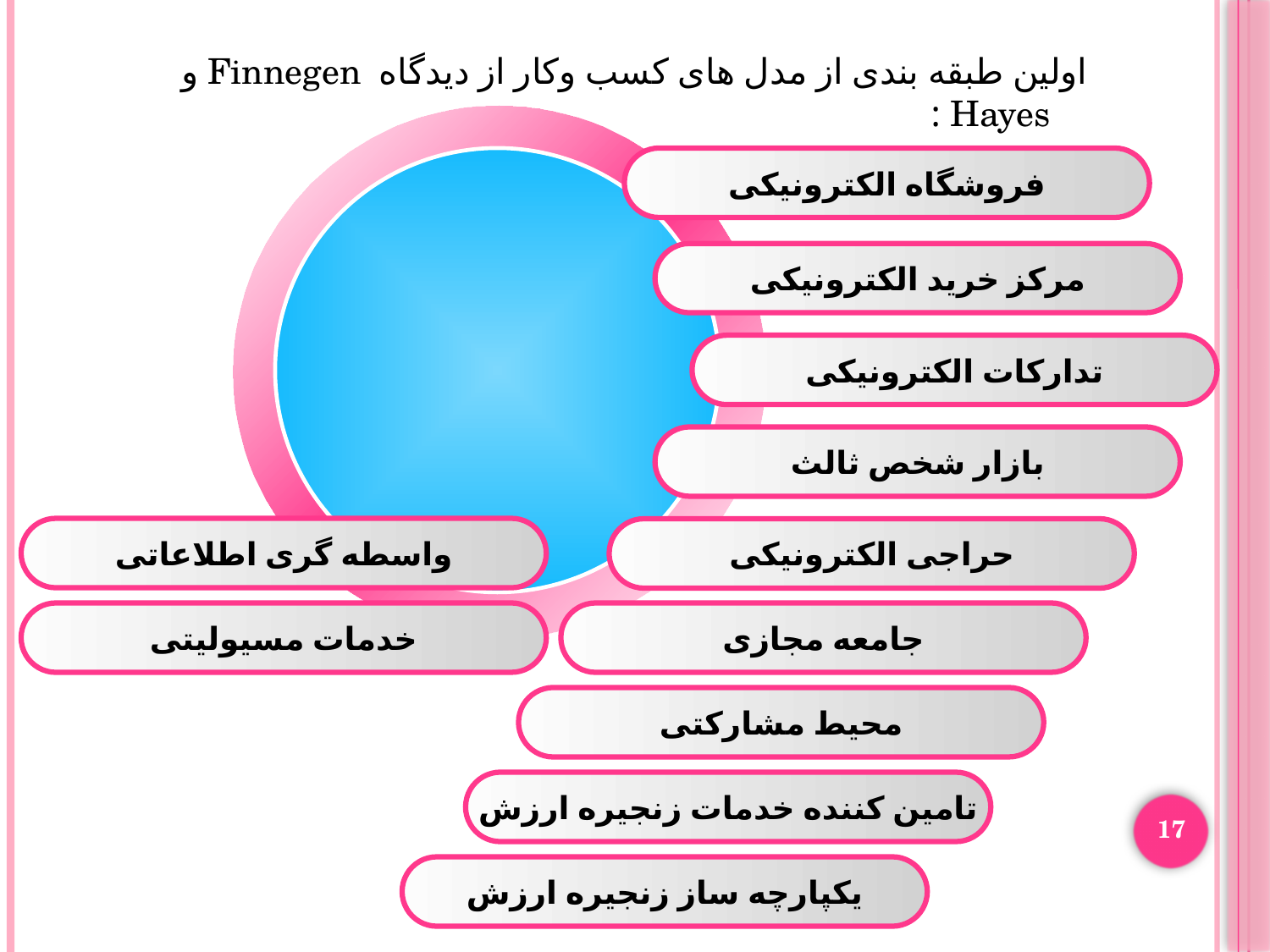

اولین طبقه بندی از مدل های کسب وکار از دیدگاه  Finnegen و Hayes :

فروشگاه الکترونیکی
مرکز خرید الکترونیکی
تدارکات الکترونیکی
بازار شخص ثالث
واسطه گری اطلاعاتی
حراجی الکترونیکی
خدمات مسیولیتی
جامعه مجازی
محیط مشارکتی
تامین کننده خدمات زنجیره ارزش
17
یکپارچه ساز زنجیره ارزش